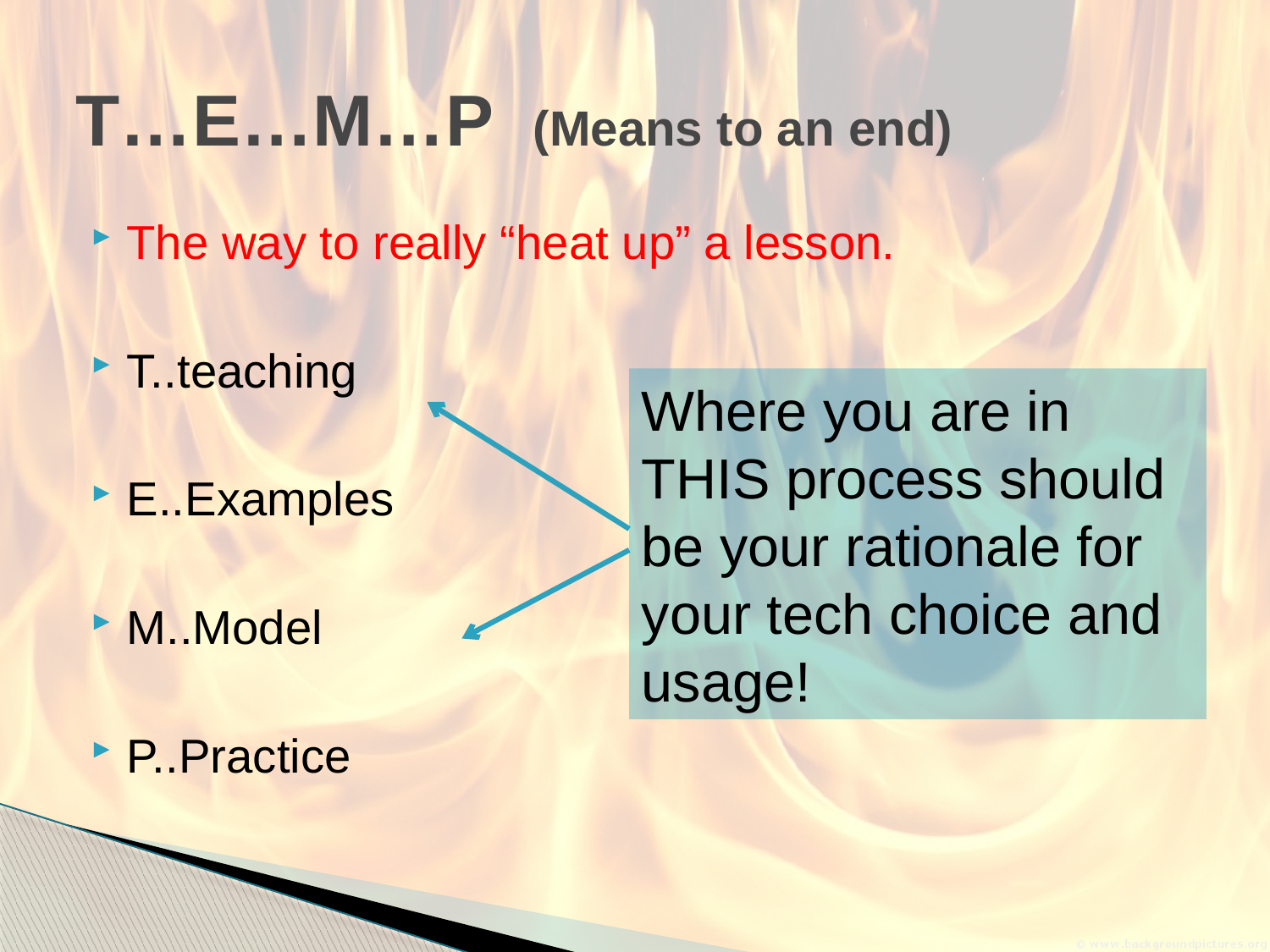

# T…E…M…P  (Means to an end)
The way to really “heat up” a lesson.

T..teaching

E..Examples

M..Model

P..Practice
Where you are in THIS process should be your rationale for your tech choice and usage!